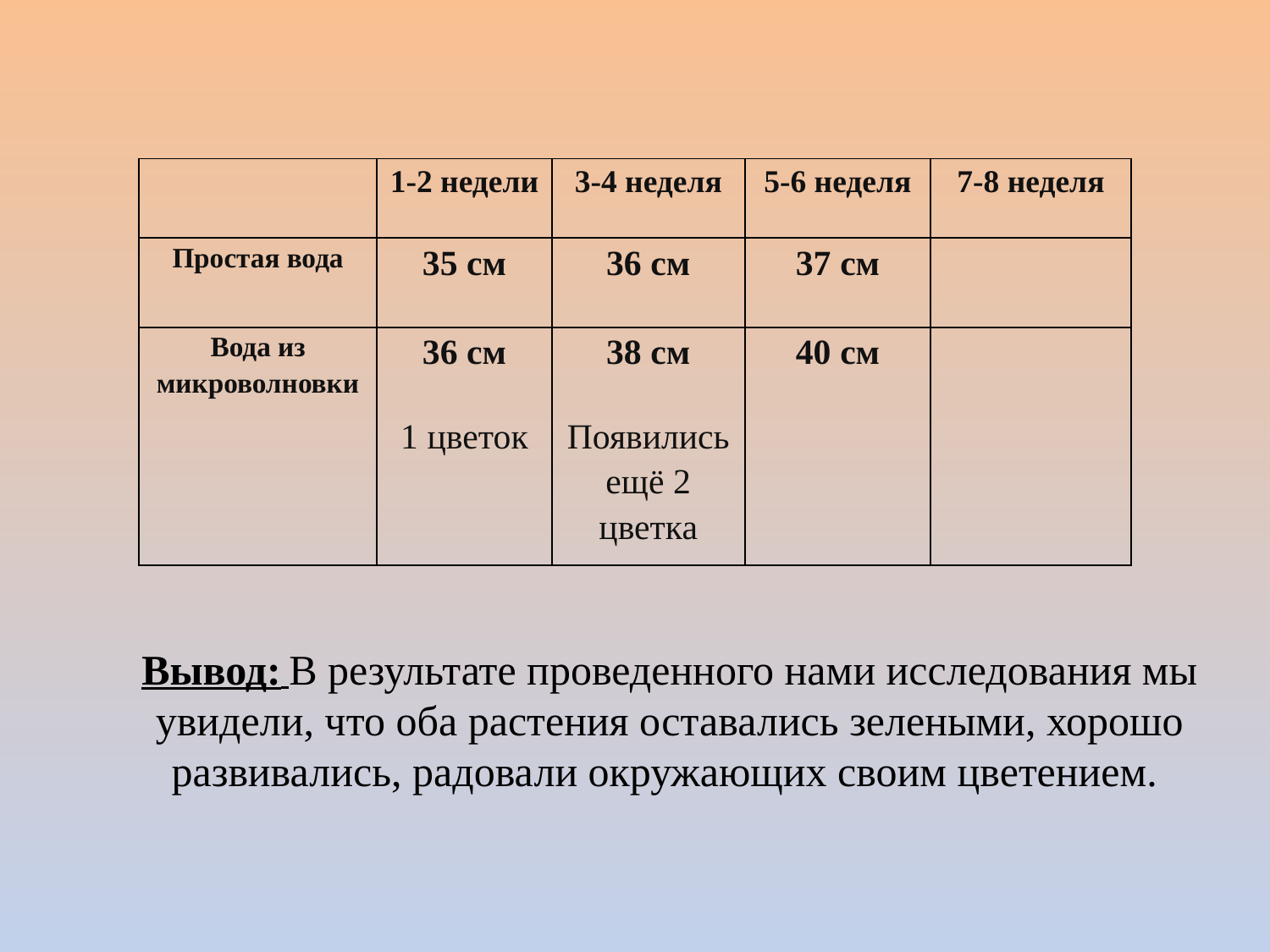

|  | 1-2 недели | 3-4 неделя | 5-6 неделя | 7-8 неделя |
| --- | --- | --- | --- | --- |
| Простая вода | 35 см | 36 см | 37 см |  |
| Вода из микроволновки | 36 см 1 цветок | 38 см Появились ещё 2 цветка | 40 см |  |
Вывод: В результате проведенного нами исследования мы увидели, что оба растения оставались зелеными, хорошо развивались, радовали окружающих своим цветением.